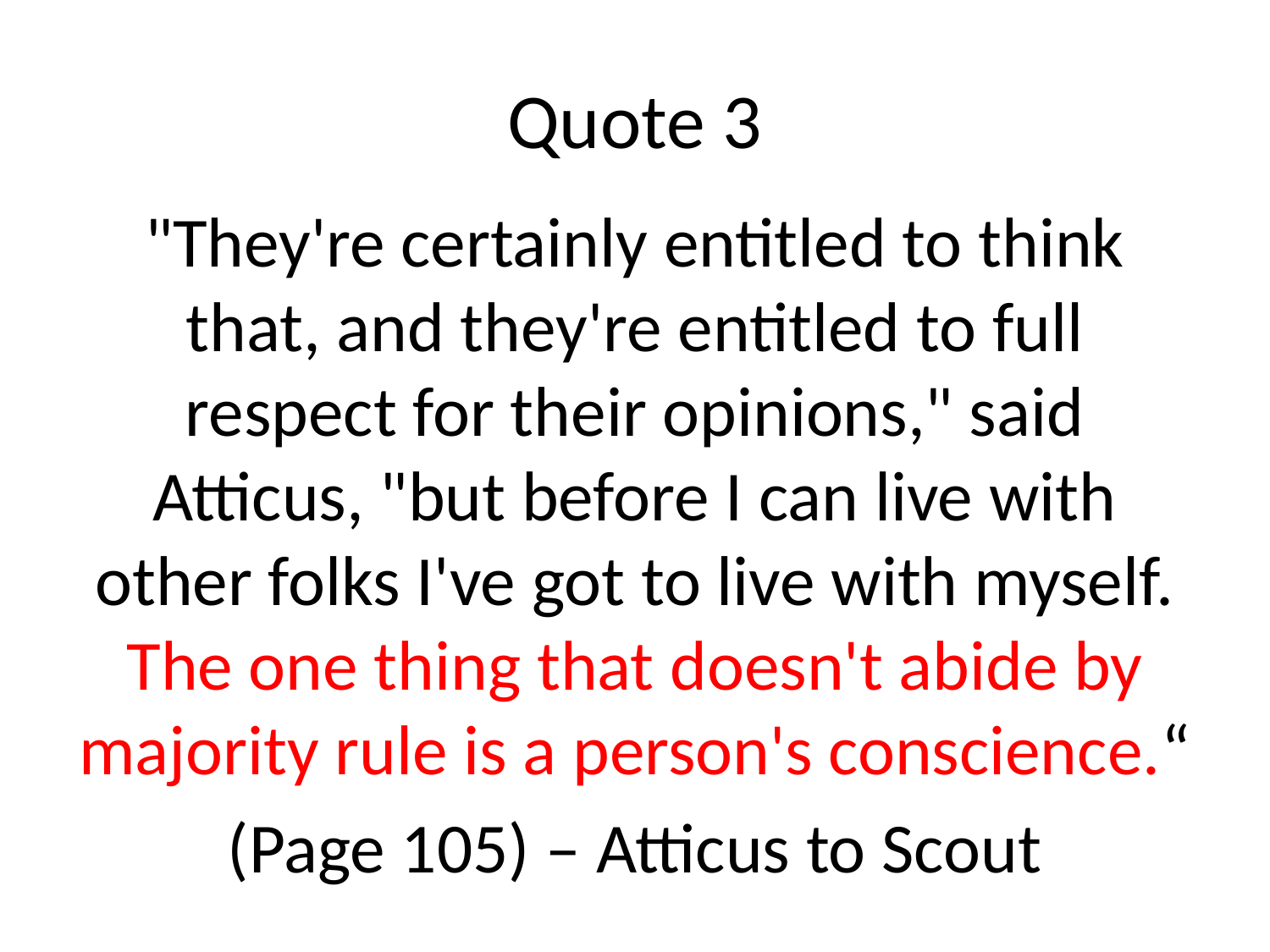

# Quote 3
"They're certainly entitled to think that, and they're entitled to full respect for their opinions," said Atticus, "but before I can live with other folks I've got to live with myself. The one thing that doesn't abide by majority rule is a person's conscience.“
(Page 105) – Atticus to Scout